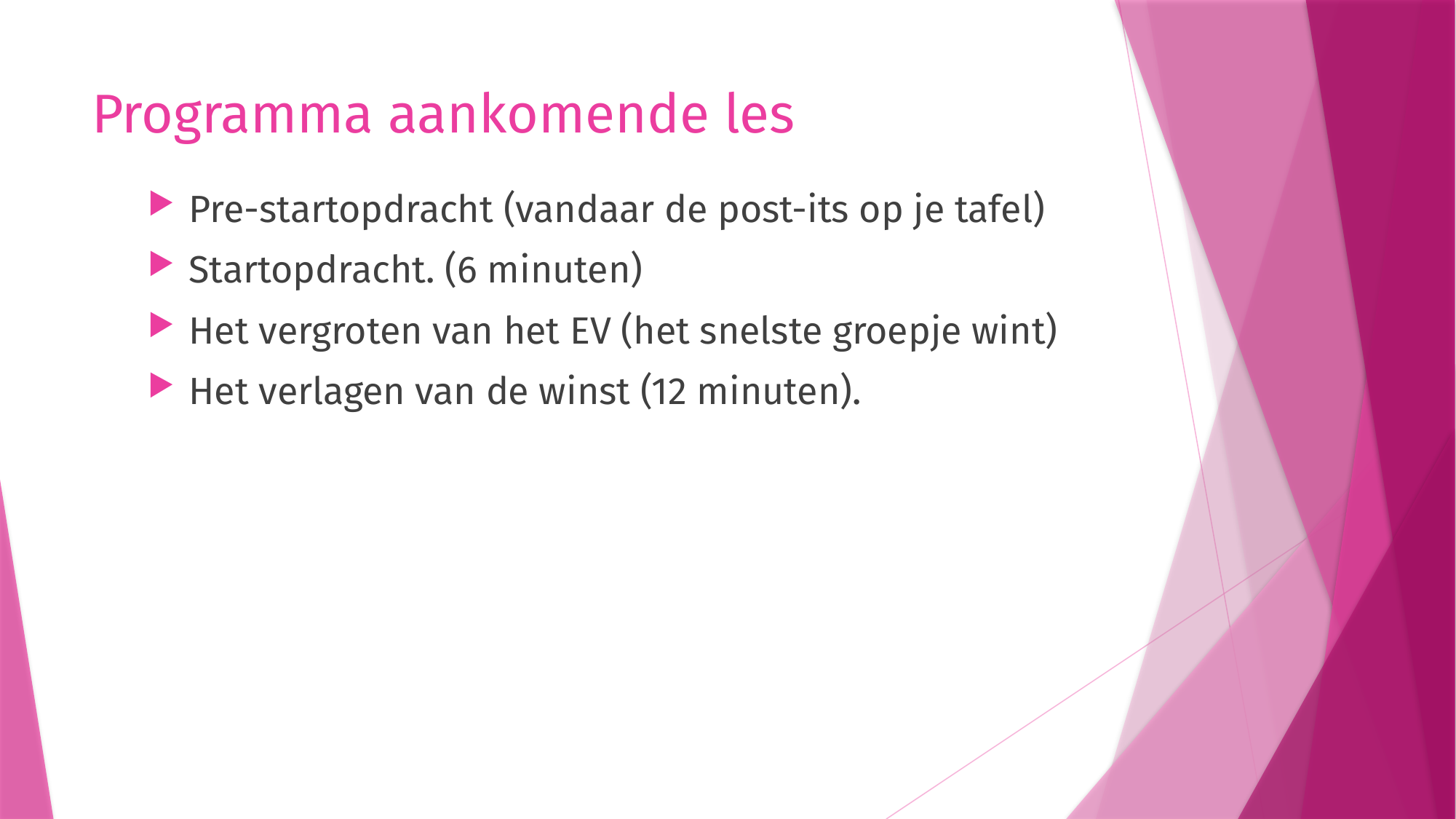

# Programma aankomende les
Pre-startopdracht (vandaar de post-its op je tafel)
Startopdracht. (6 minuten)
Het vergroten van het EV (het snelste groepje wint)
Het verlagen van de winst (12 minuten).